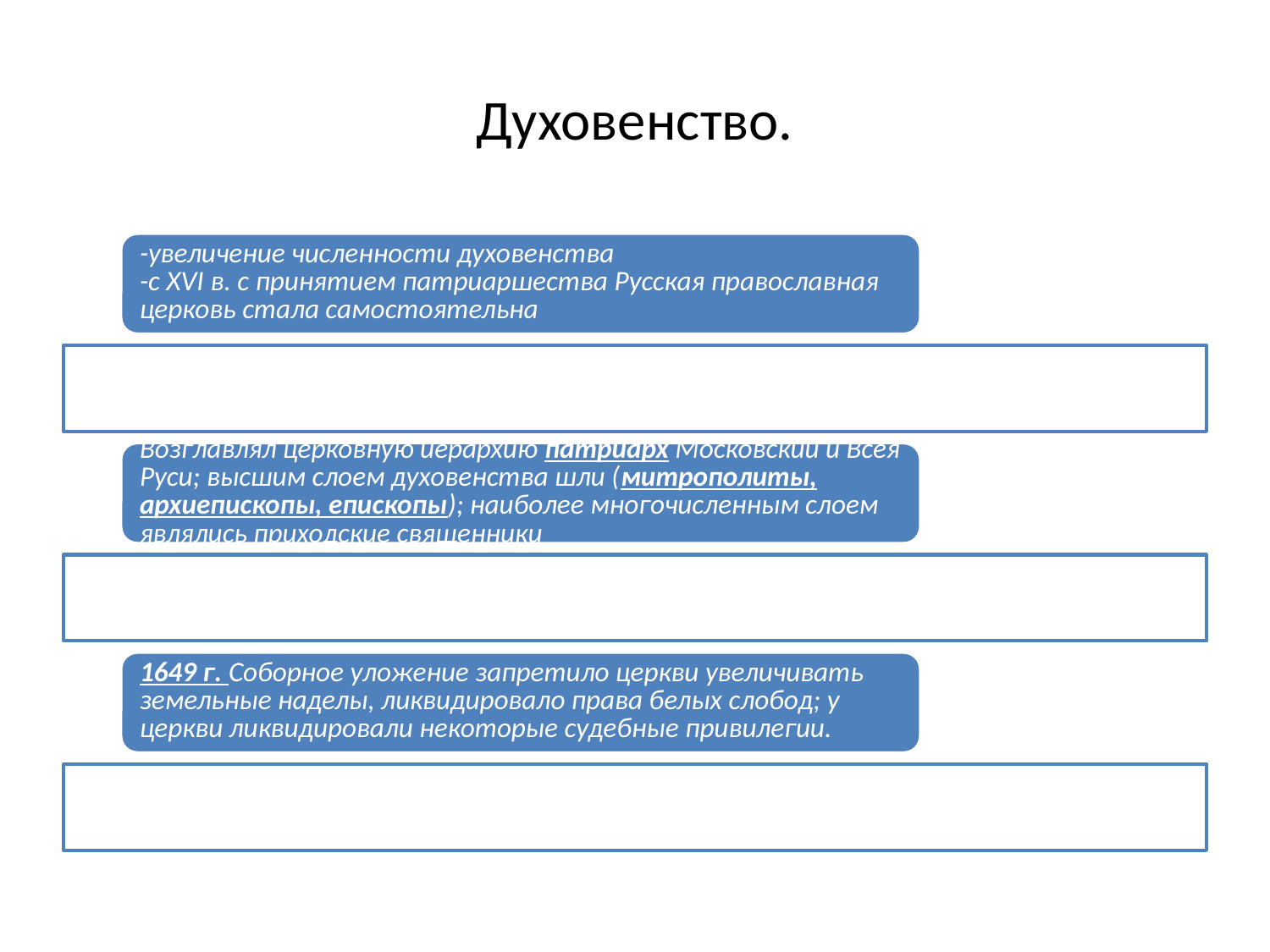

# Духовенство.
-увеличение численности духовенства
-с XVI в. с принятием патриаршества Русская православная церковь стала самостоятельна
Возглавлял церковную иерархию патриарх Московский и Всея Руси; высшим слоем духовенства шли (митрополиты, архиепископы, епископы); наиболее многочисленным слоем являлись приходские священники
1649 г. Соборное уложение запретило церкви увеличивать земельные наделы, ликвидировало права белых слобод; у церкви ликвидировали некоторые судебные привилегии.